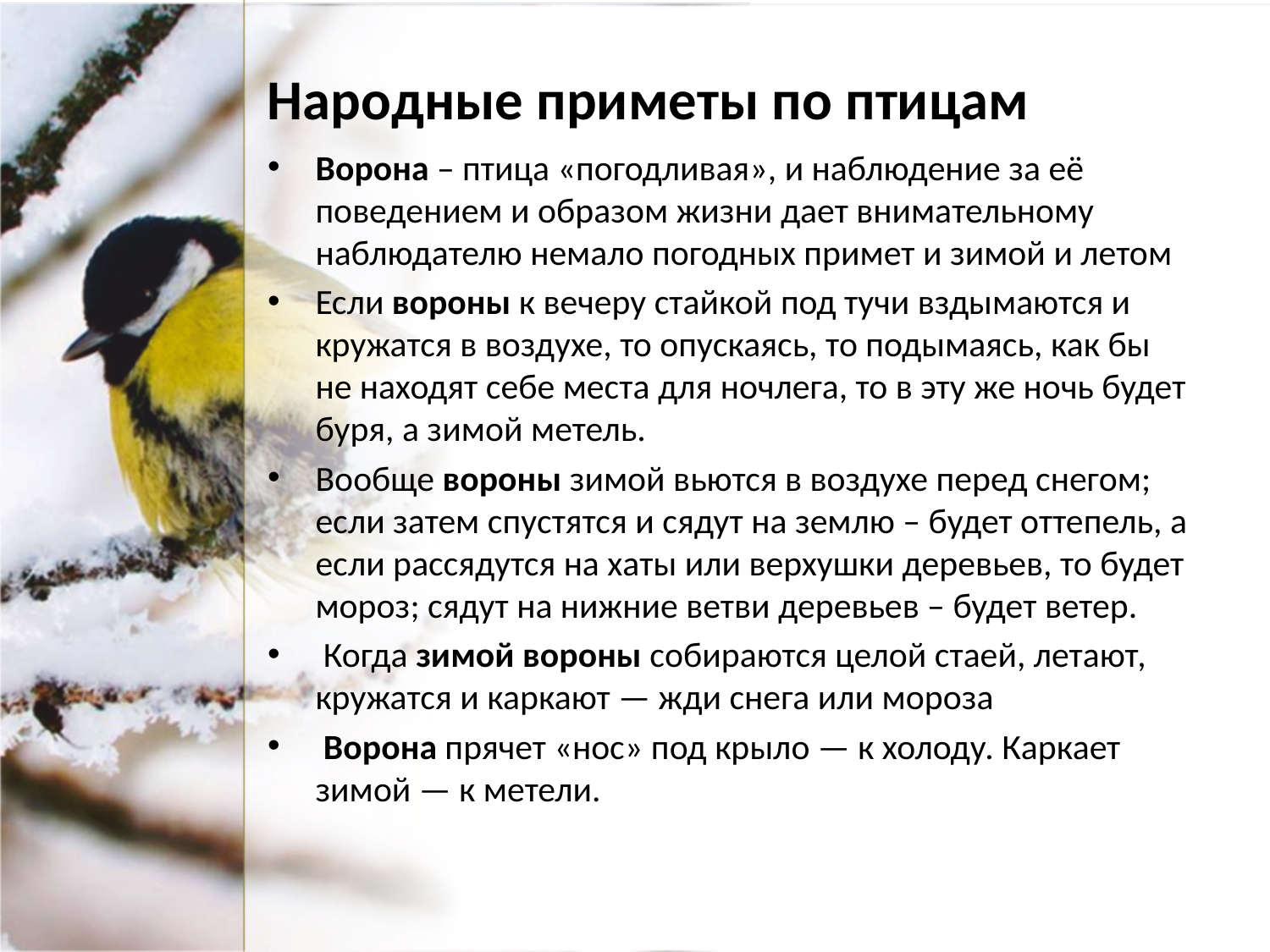

Народные приметы по птицам
Ворона – птица «погодливая», и наблюдение за её поведением и образом жизни дает внимательному наблюдателю немало погодных примет и зимой и летом
Если вороны к вечеру стайкой под тучи вздымаются и кружатся в воздухе, то опускаясь, то подымаясь, как бы не находят себе места для ночлега, то в эту же ночь будет буря, а зимой метель.
Вообще вороны зимой вьются в воздухе перед снегом; если затем спустятся и сядут на землю – будет оттепель, а если рассядутся на хаты или верхушки деревьев, то будет мороз; сядут на нижние ветви деревьев – будет ветер.
 Когда зимой вороны собираются целой стаей, летают, кружатся и каркают — жди снега или мороза
 Ворона прячет «нос» под крыло — к холоду. Каркает зимой — к метели.